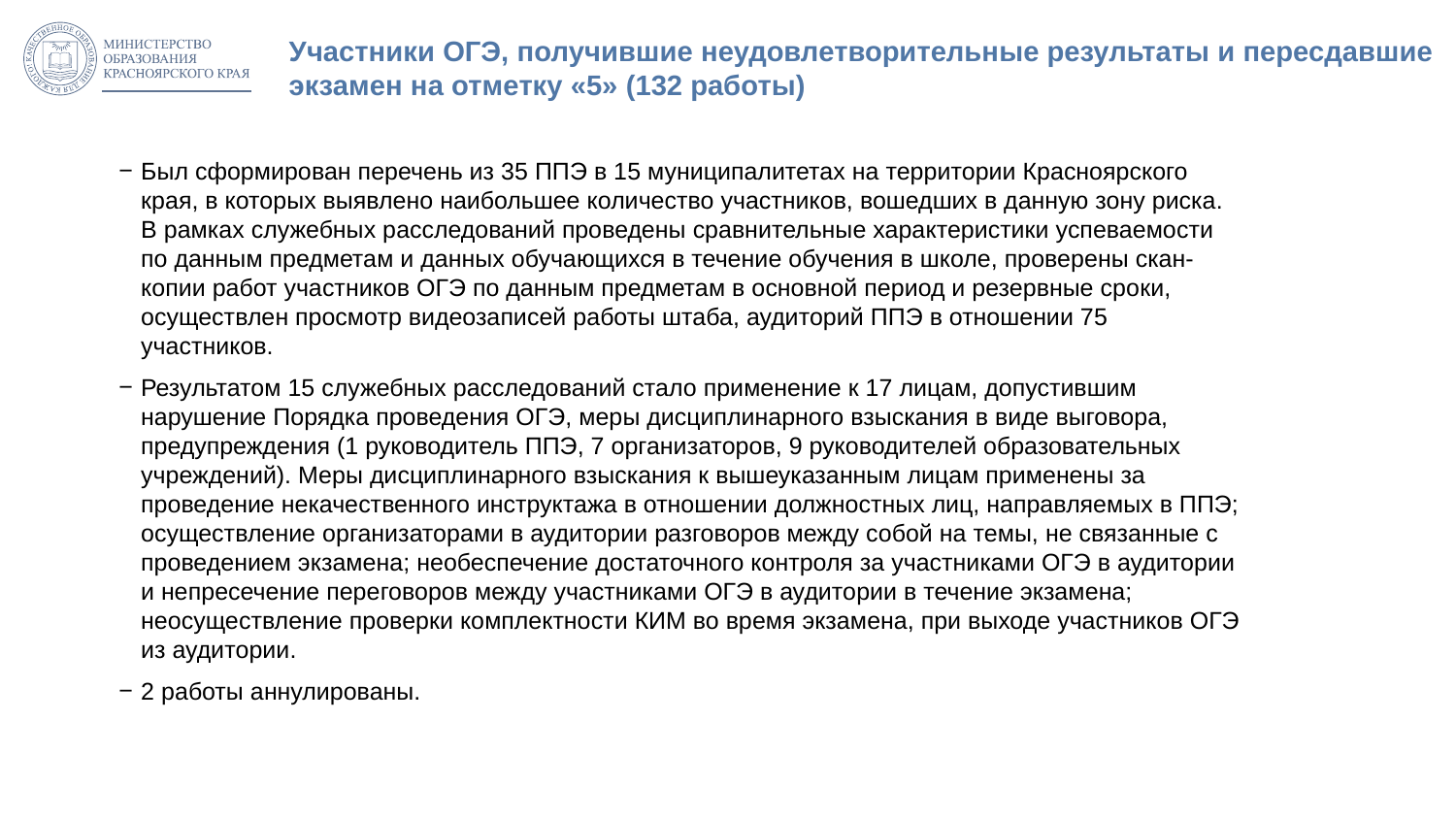

# Участники ОГЭ, получившие неудовлетворительные результаты и пересдавшие экзамен на отметку «5» (132 работы)
Был сформирован перечень из 35 ППЭ в 15 муниципалитетах на территории Красноярского края, в которых выявлено наибольшее количество участников, вошедших в данную зону риска. В рамках служебных расследований проведены сравнительные характеристики успеваемости по данным предметам и данных обучающихся в течение обучения в школе, проверены скан-копии работ участников ОГЭ по данным предметам в основной период и резервные сроки, осуществлен просмотр видеозаписей работы штаба, аудиторий ППЭ в отношении 75 участников.
Результатом 15 служебных расследований стало применение к 17 лицам, допустившим нарушение Порядка проведения ОГЭ, меры дисциплинарного взыскания в виде выговора, предупреждения (1 руководитель ППЭ, 7 организаторов, 9 руководителей образовательных учреждений). Меры дисциплинарного взыскания к вышеуказанным лицам применены за проведение некачественного инструктажа в отношении должностных лиц, направляемых в ППЭ; осуществление организаторами в аудитории разговоров между собой на темы, не связанные с проведением экзамена; необеспечение достаточного контроля за участниками ОГЭ в аудитории и непресечение переговоров между участниками ОГЭ в аудитории в течение экзамена;  неосуществление проверки комплектности КИМ во время экзамена, при выходе участников ОГЭ из аудитории.
2 работы аннулированы.
12